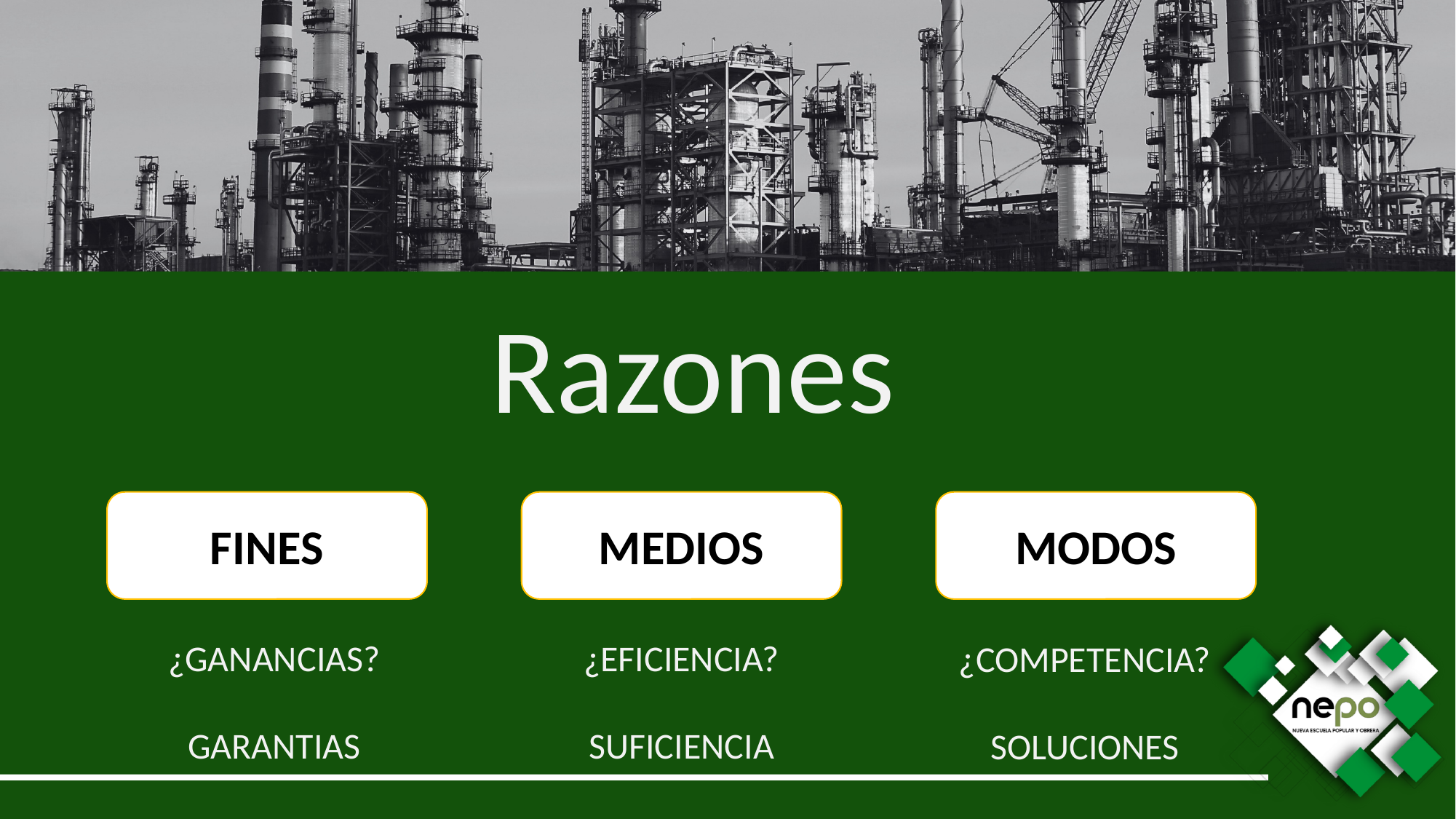

Razones
FINES
MEDIOS
MODOS
¿GANANCIAS?

GARANTIAS
¿EFICIENCIA?

SUFICIENCIA
¿COMPETENCIA?

SOLUCIONES